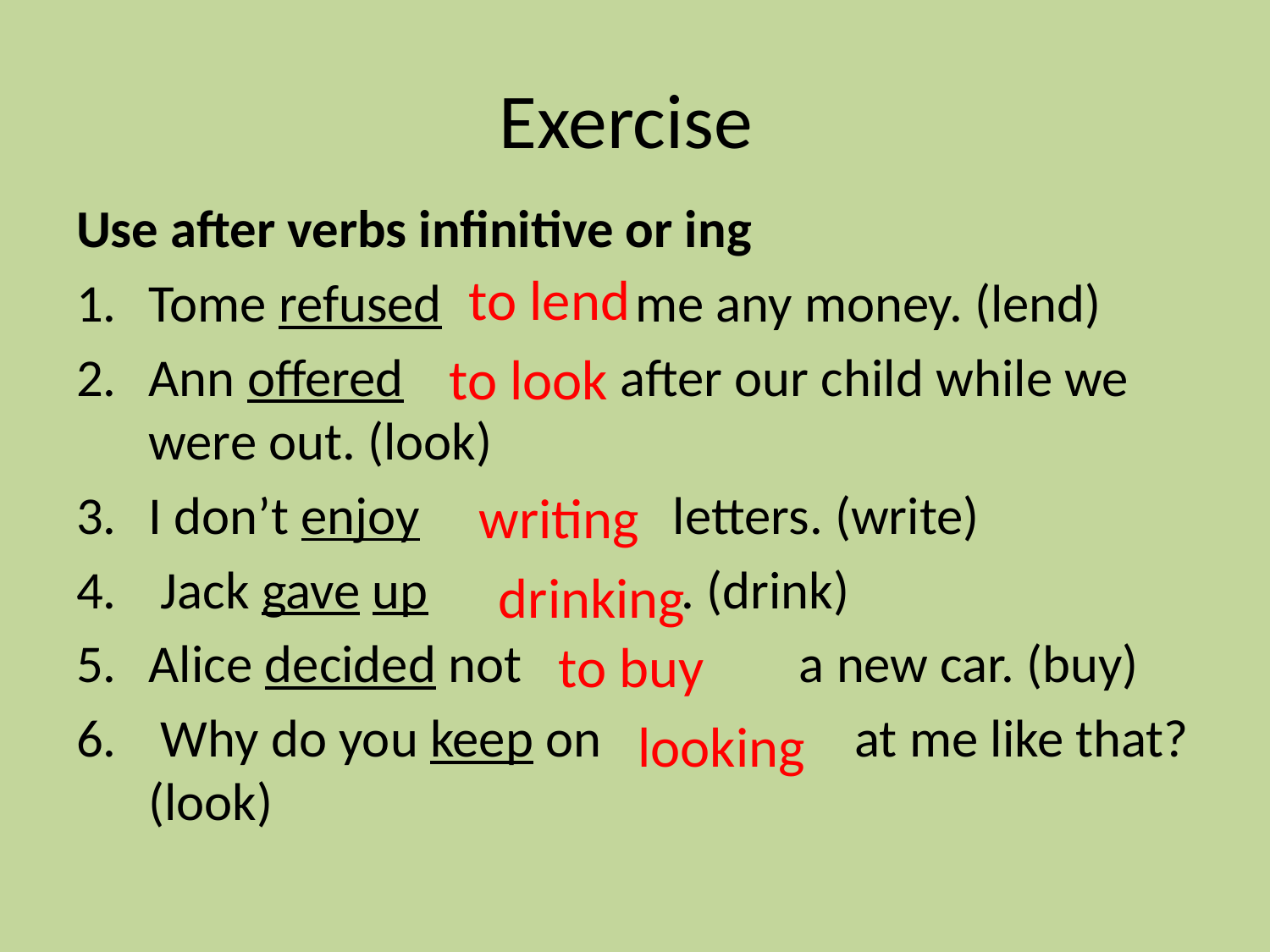

# Exercise
Use after verbs infinitive or ing
Tome refused                me any money. (lend)
Ann offered                  after our child while we were out. (look)
I don’t enjoy                     letters. (write)
 Jack gave up                     . (drink)
Alice decided not                       a new car. (buy)
 Why do you keep on                     at me like that? (look)
to lend
to look
writing
drinking
to buy
looking